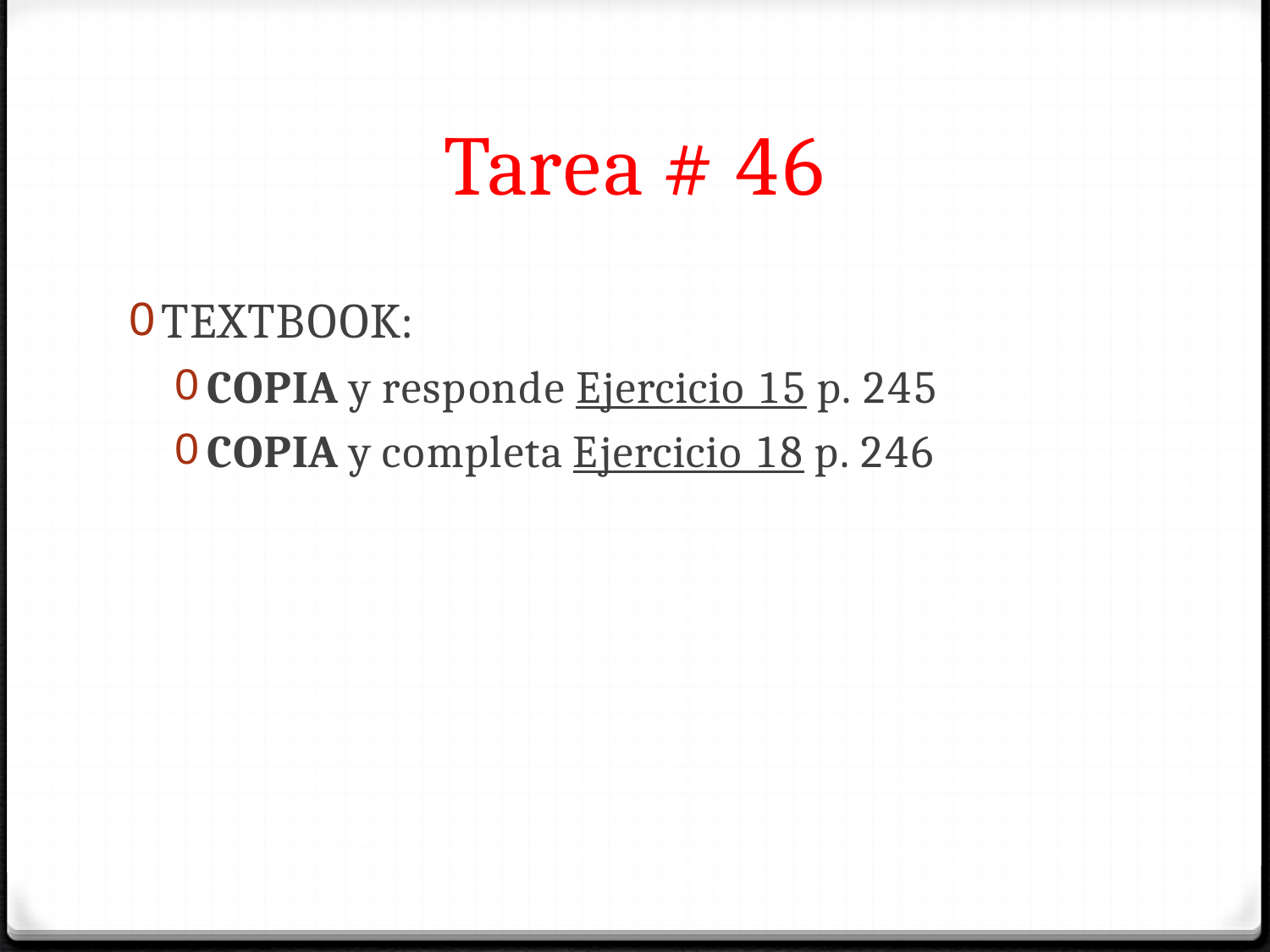

# Tarea # 46
TEXTBOOK:
COPIA y responde Ejercicio 15 p. 245
COPIA y completa Ejercicio 18 p. 246